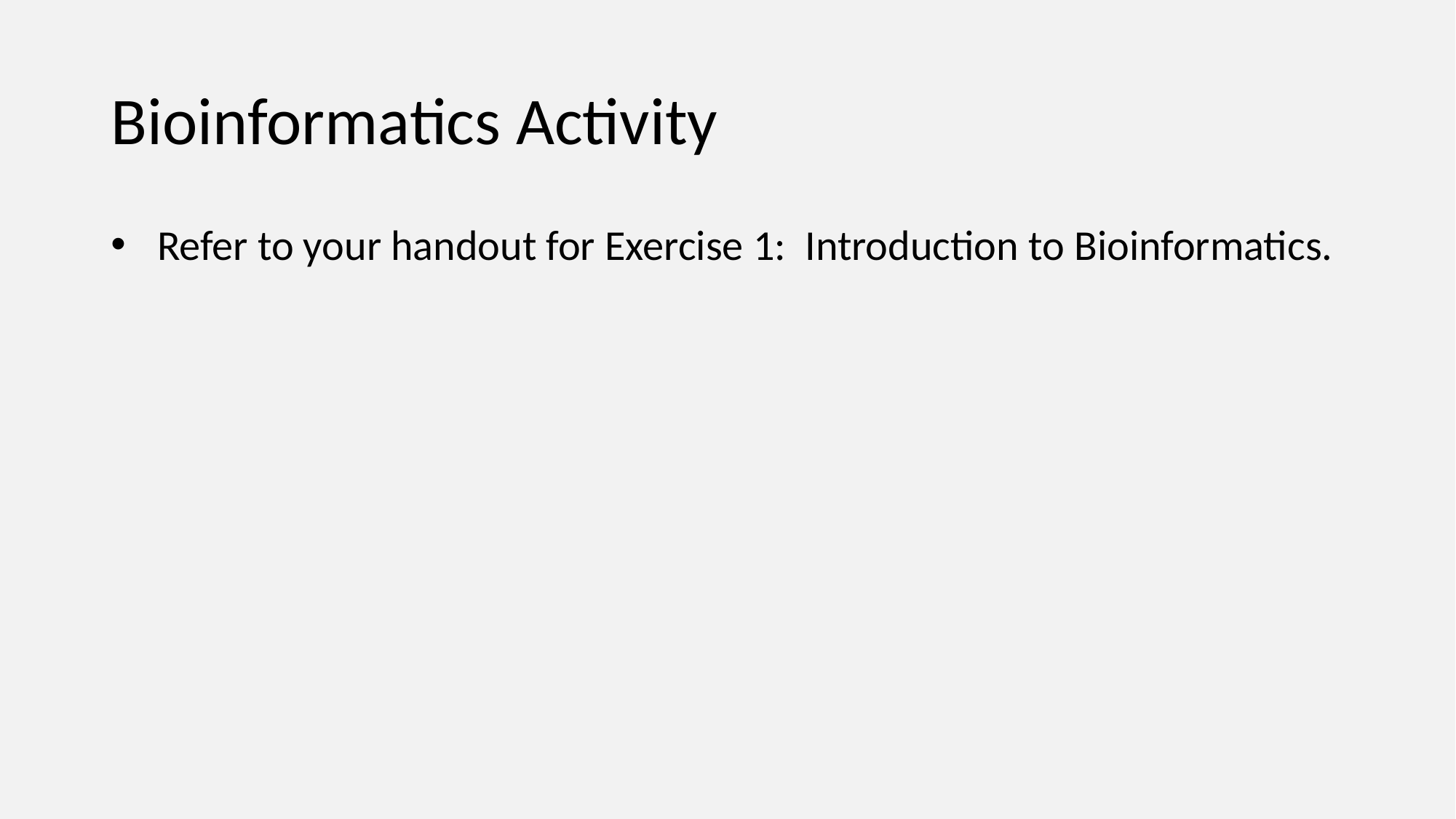

# Bioinformatics Activity
  Refer to your handout for Exercise 1:  Introduction to Bioinformatics.